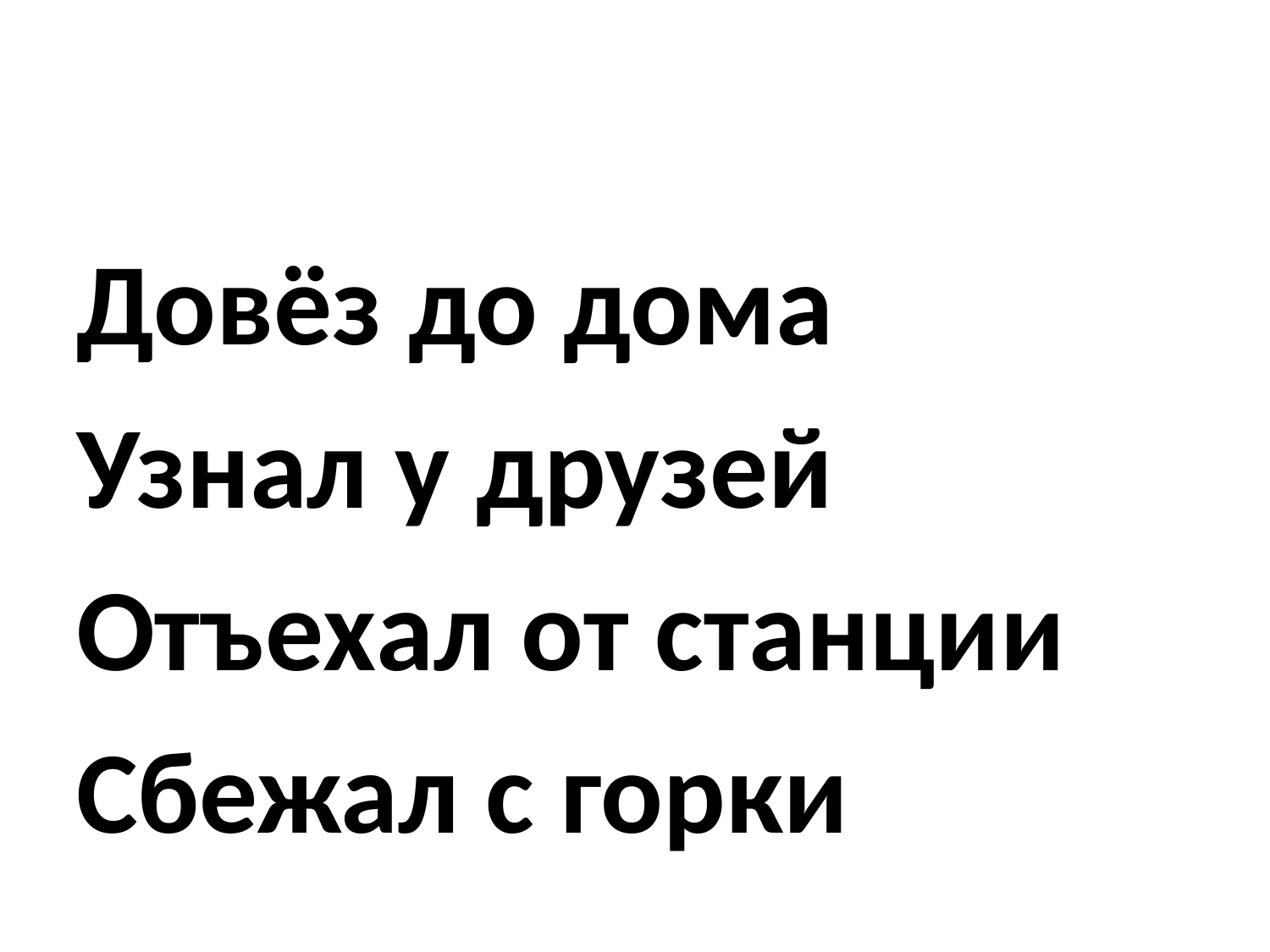

#
Довёз до дома
Узнал у друзей
Отъехал от станции
Сбежал с горки